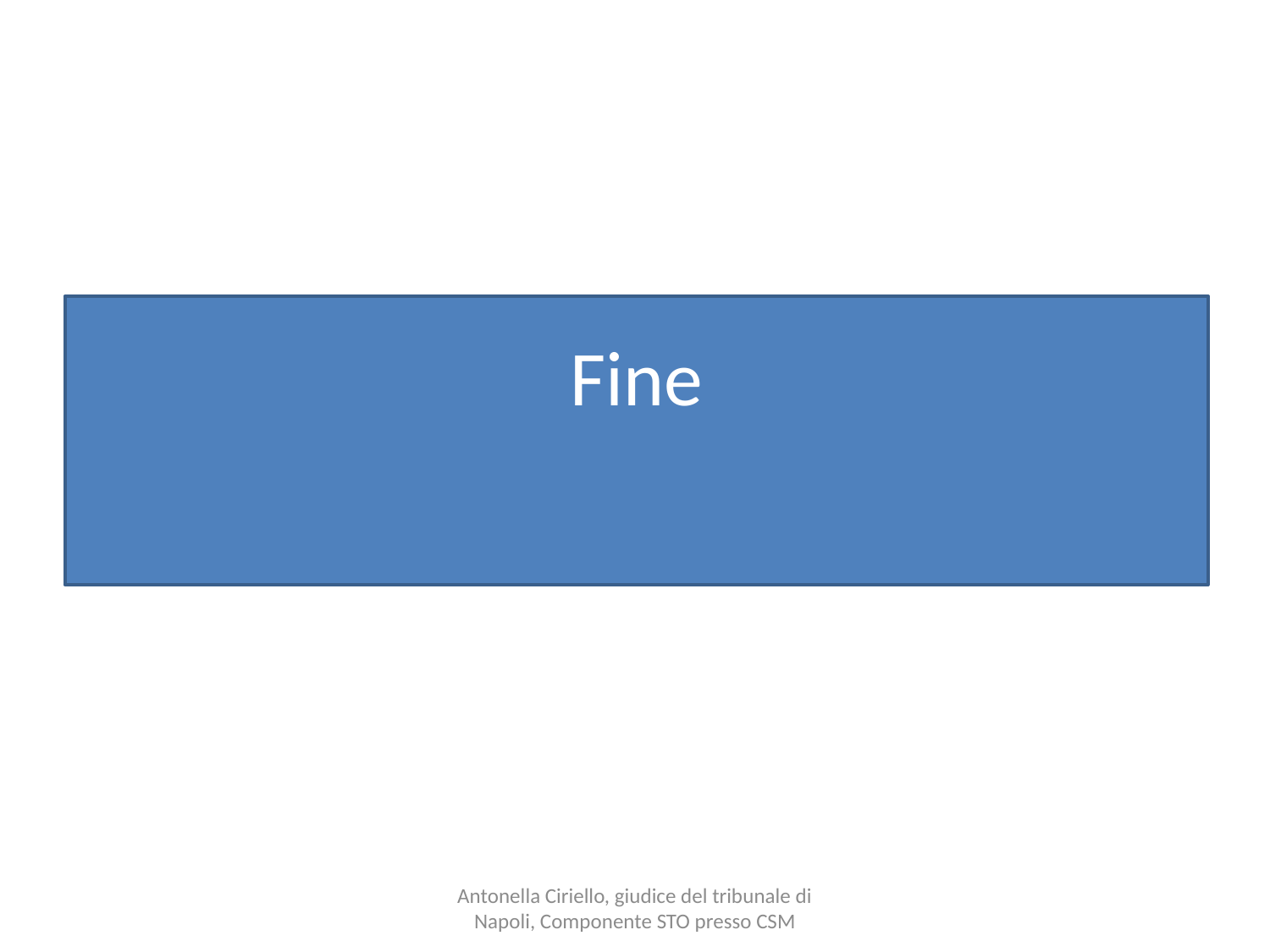

# Fine
Antonella Ciriello, giudice del tribunale di Napoli, Componente STO presso CSM